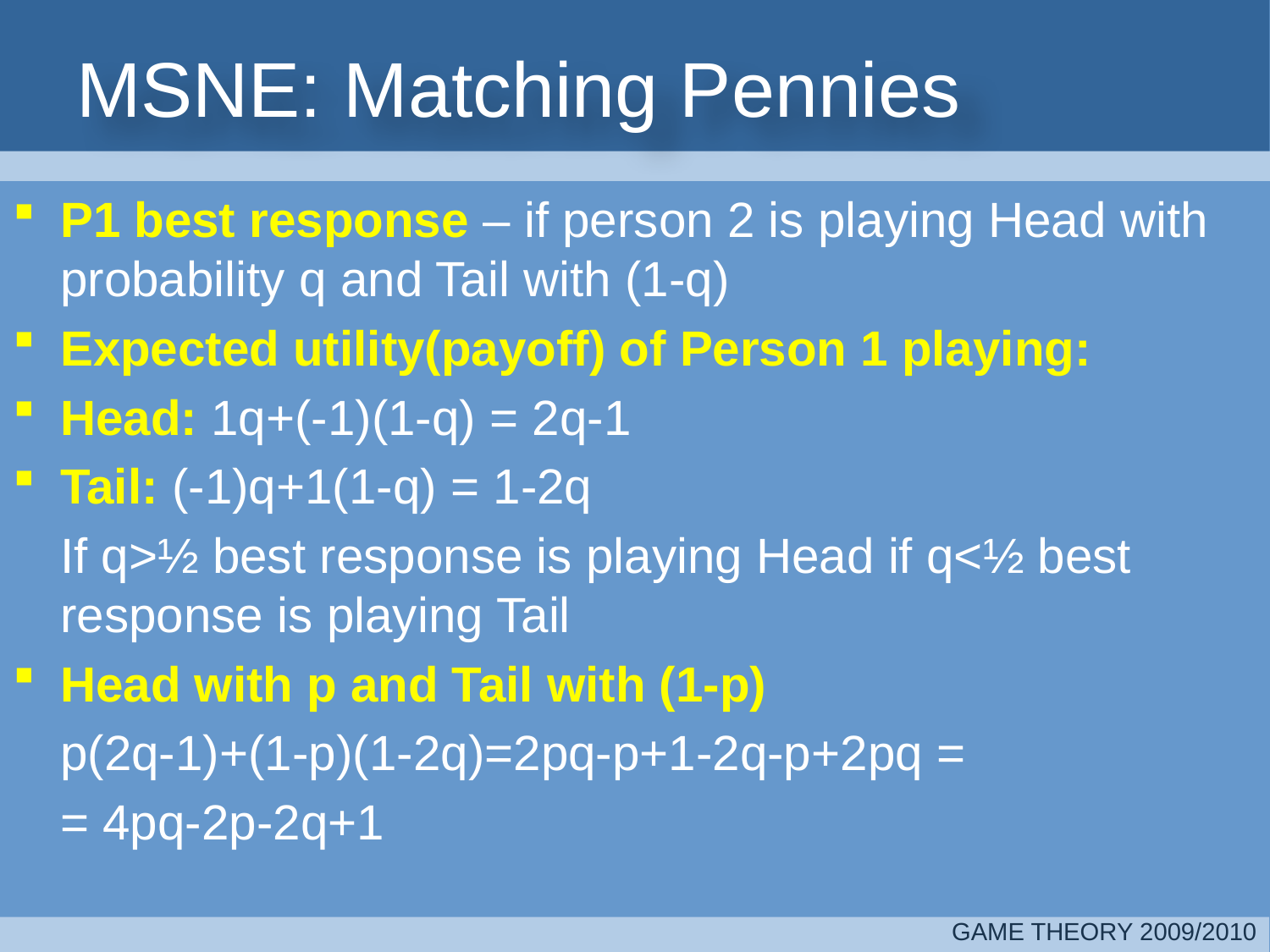

# MSNE: Matching Pennies
P1 best response – if person 2 is playing Head with probability q and Tail with (1-q)
Expected utility(payoff) of Person 1 playing:
Head: 1q+(-1)(1-q) = 2q-1
Tail: (-1)q+1(1-q) = 1-2q
	If q>½ best response is playing Head if q<½ best response is playing Tail
Head with p and Tail with (1-p)
	p(2q-1)+(1-p)(1-2q)=2pq-p+1-2q-p+2pq =
	= 4pq-2p-2q+1

GAME THEORY 2009/2010